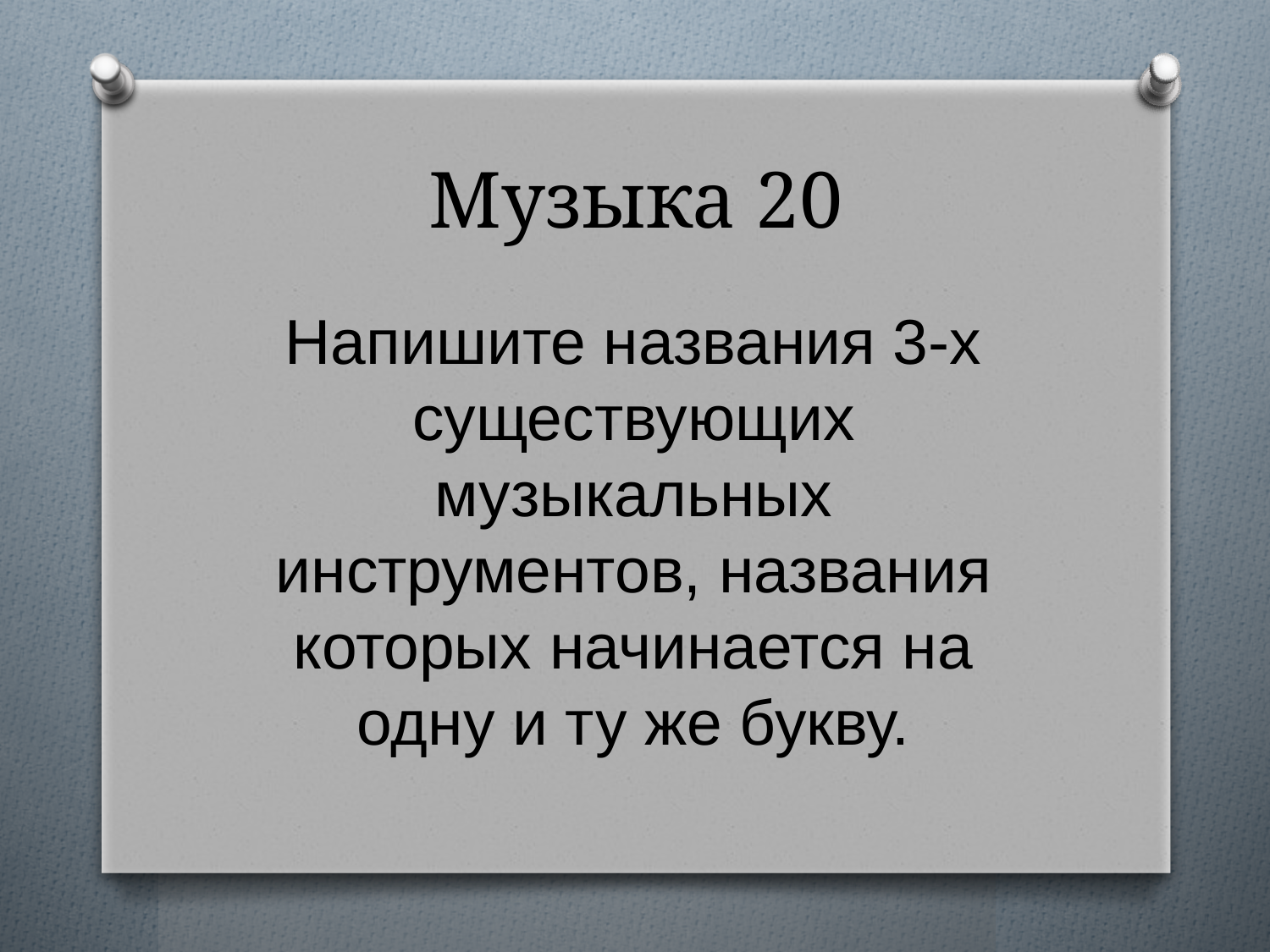

# Музыка 20
Напишите названия 3-х существующих музыкальных инструментов, названия которых начинается на одну и ту же букву.